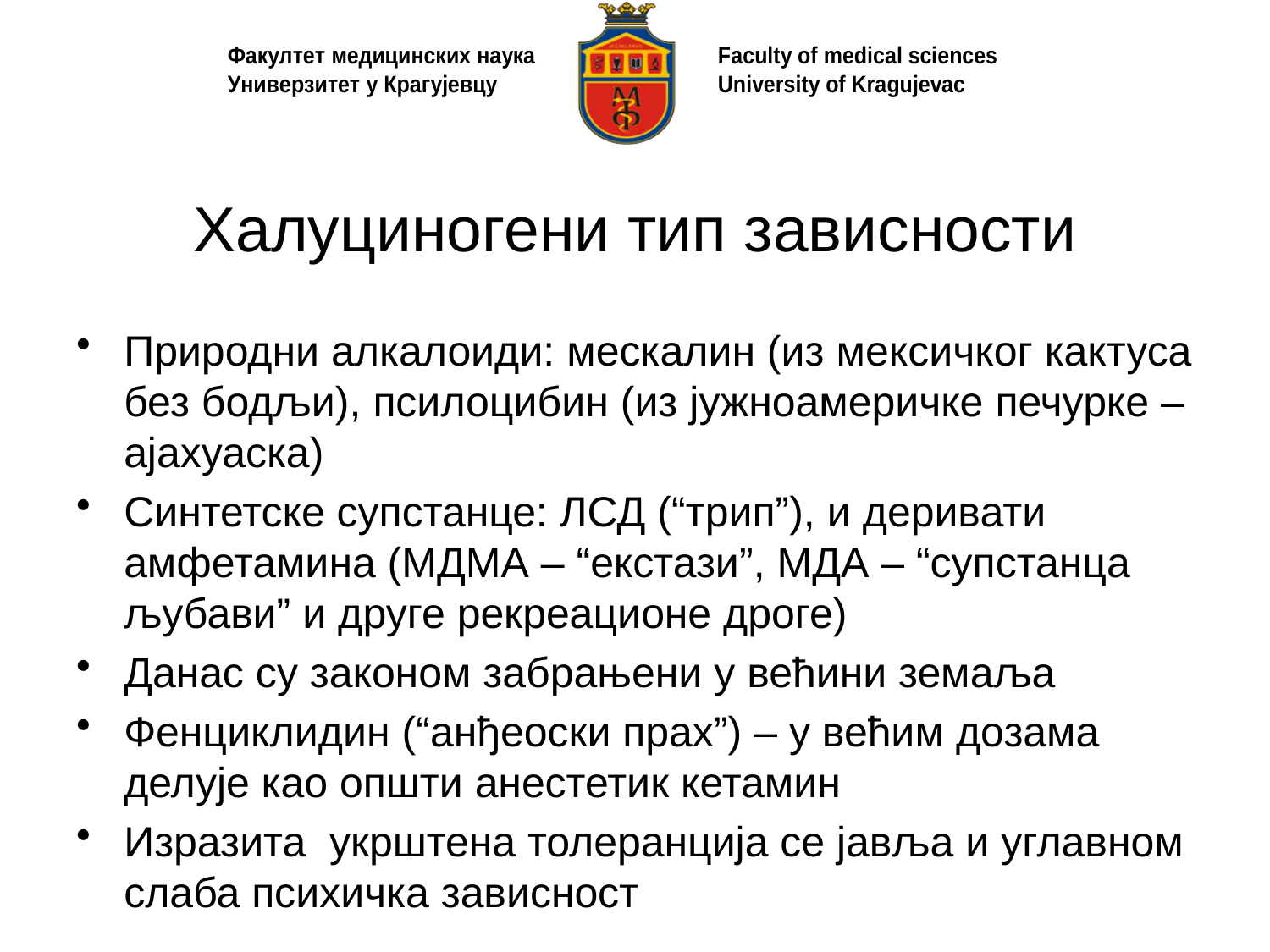

# Халуциногени тип зависности
Природни алкалоиди: мескалин (из мексичког кактуса без бодљи), псилоцибин (из јужноамеричке печурке – ајахуаска)
Синтетске супстанце: ЛСД (“трип”), и деривати амфетамина (МДМА – “екстази”, МДА – “супстанца љубави” и друге рекреационе дроге)
Данас су законом забрањени у већини земаља
Фенциклидин (“анђеоски прах”) – у већим дозама делује као општи анестетик кетамин
Изразита  укрштена толеранција се јавља и углавном слаба психичка зависност